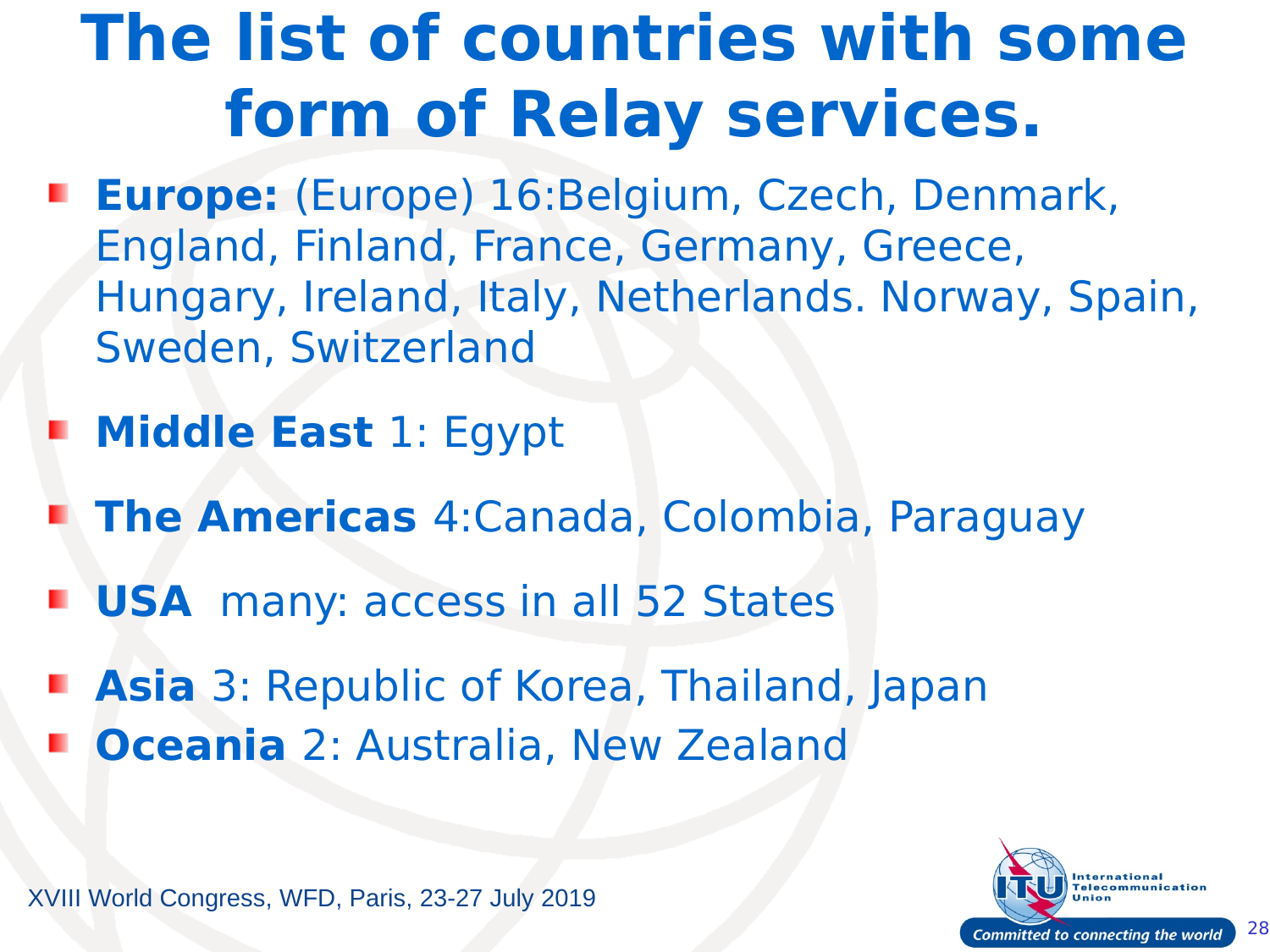

# The list of countries with some form of Relay services.
Europe: (Europe) 16:Belgium, Czech, Denmark, England, Finland, France, Germany, Greece, Hungary, Ireland, Italy, Netherlands. Norway, Spain, Sweden, Switzerland
Middle East 1: Egypt
The Americas 4:Canada, Colombia, Paraguay
USA  many: access in all 52 States
Asia 3: Republic of Korea, Thailand, Japan
Oceania 2: Australia, New Zealand

Spain
Sweden
Sweden

XVIII World Congress, WFD, Paris, 23-27 July 2019
28